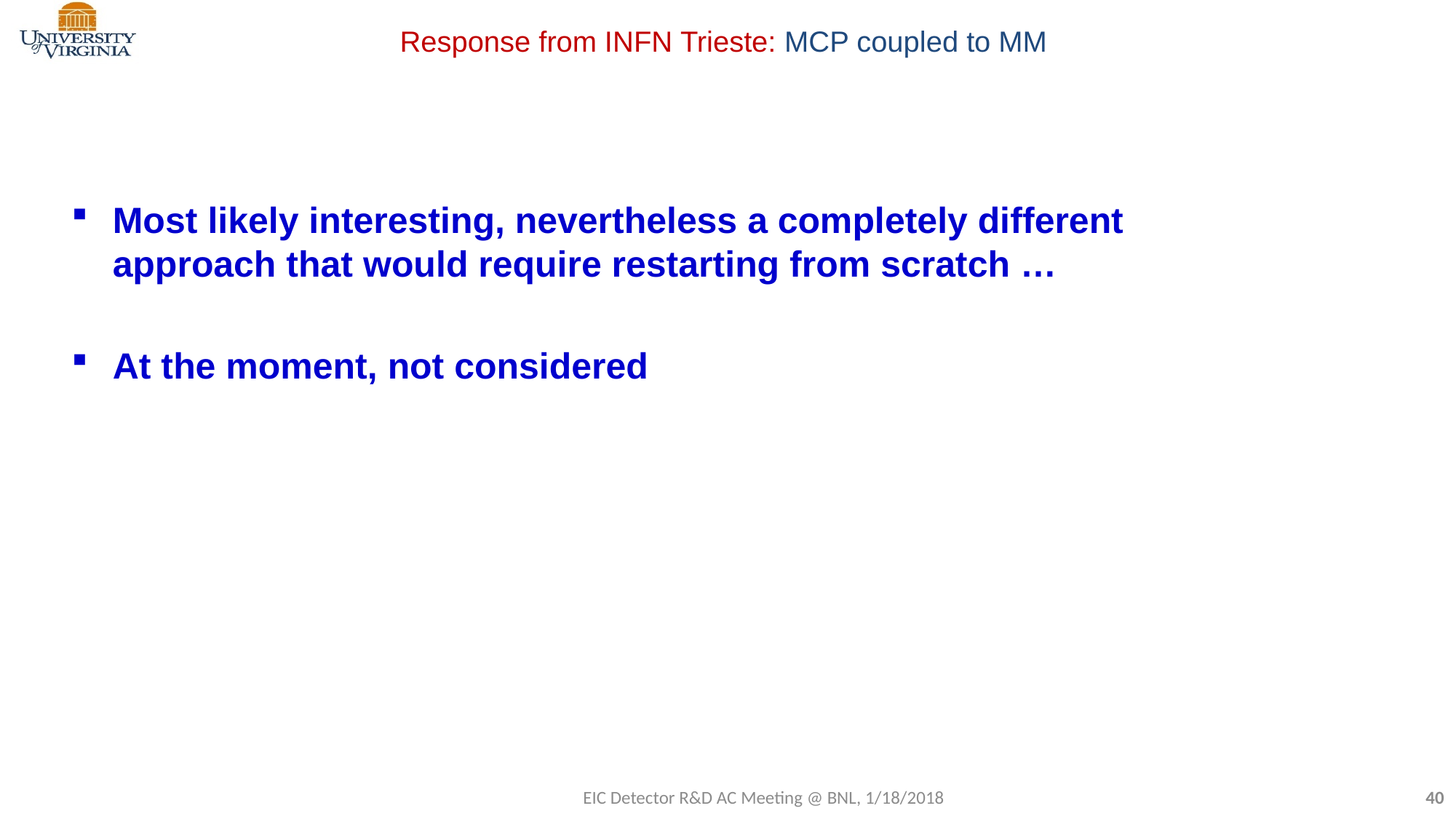

Response from INFN Trieste: MCP coupled to MM

Most likely interesting, nevertheless a completely different approach that would require restarting from scratch …

At the moment, not considered
EIC Detector R&D AC Meeting @ BNL, 1/18/2018
40